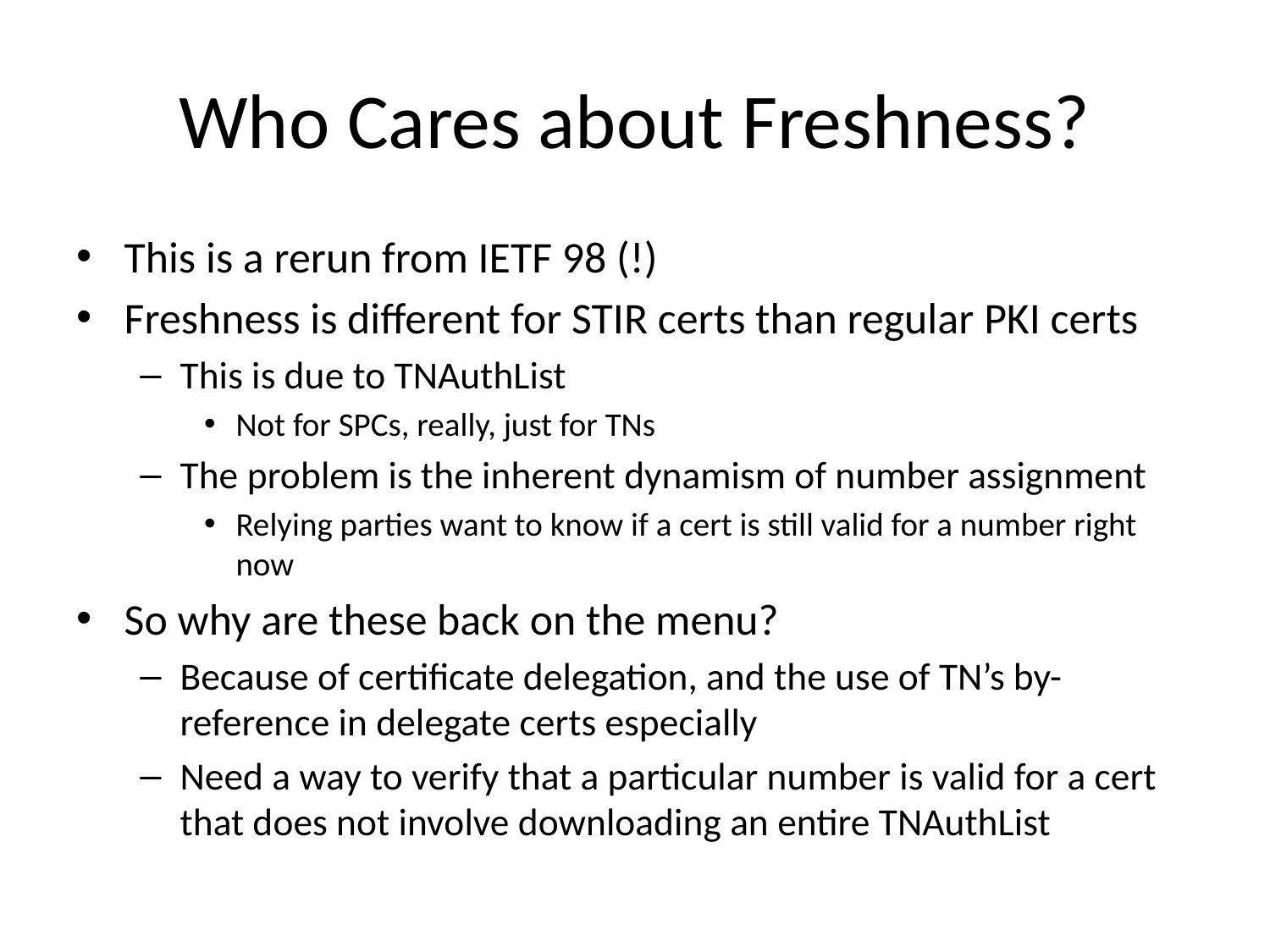

# Who Cares about Freshness?
This is a rerun from IETF 98 (!)
Freshness is different for STIR certs than regular PKI certs
This is due to TNAuthList
Not for SPCs, really, just for TNs
The problem is the inherent dynamism of number assignment
Relying parties want to know if a cert is still valid for a number right now
So why are these back on the menu?
Because of certificate delegation, and the use of TN’s by-reference in delegate certs especially
Need a way to verify that a particular number is valid for a cert that does not involve downloading an entire TNAuthList